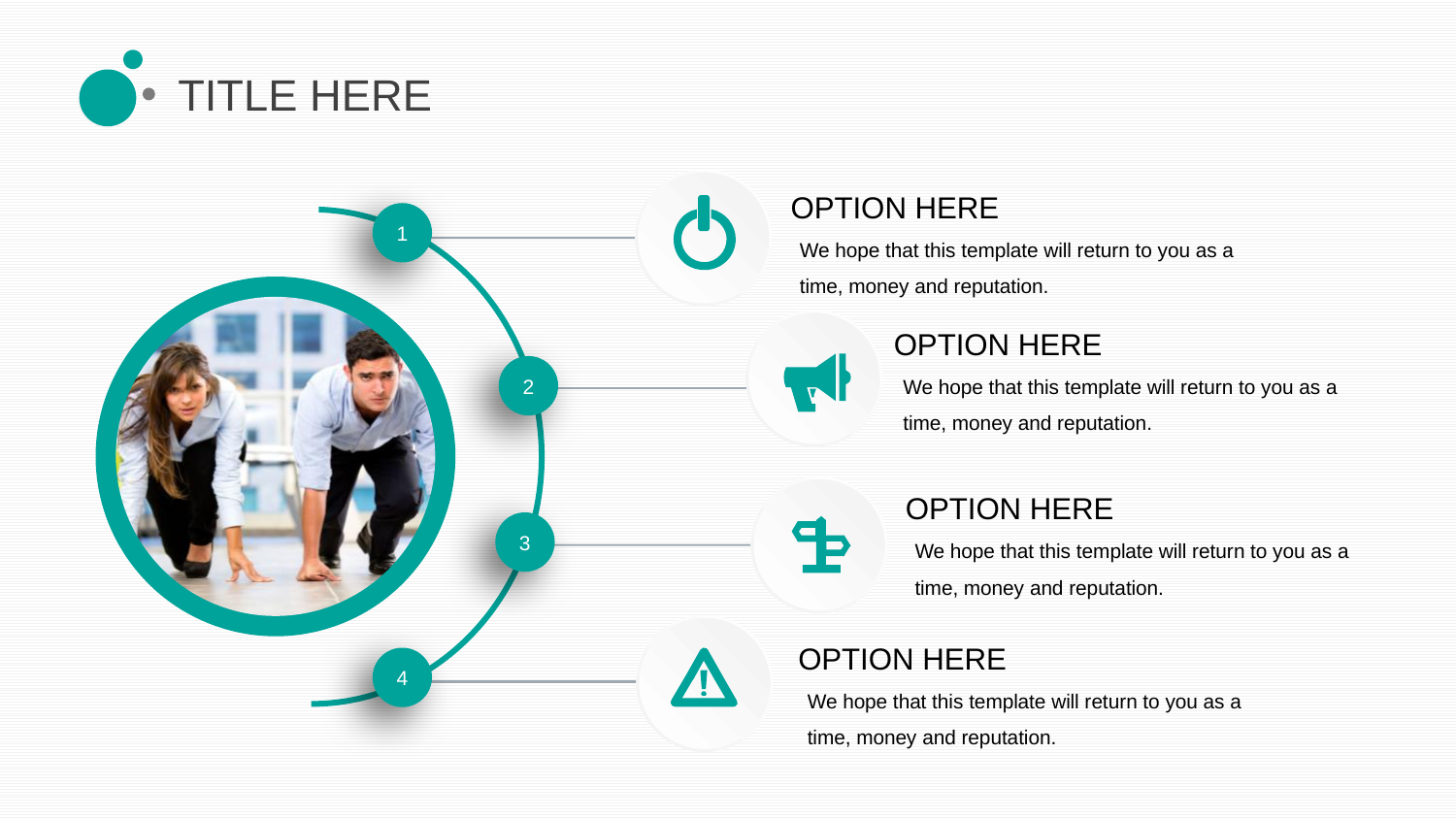

TITLE HERE

OPTION HERE
1
We hope that this template will return to you as a time, money and reputation.

OPTION HERE
We hope that this template will return to you as a time, money and reputation.
2

OPTION HERE
3
We hope that this template will return to you as a time, money and reputation.

OPTION HERE
4
We hope that this template will return to you as a time, money and reputation.